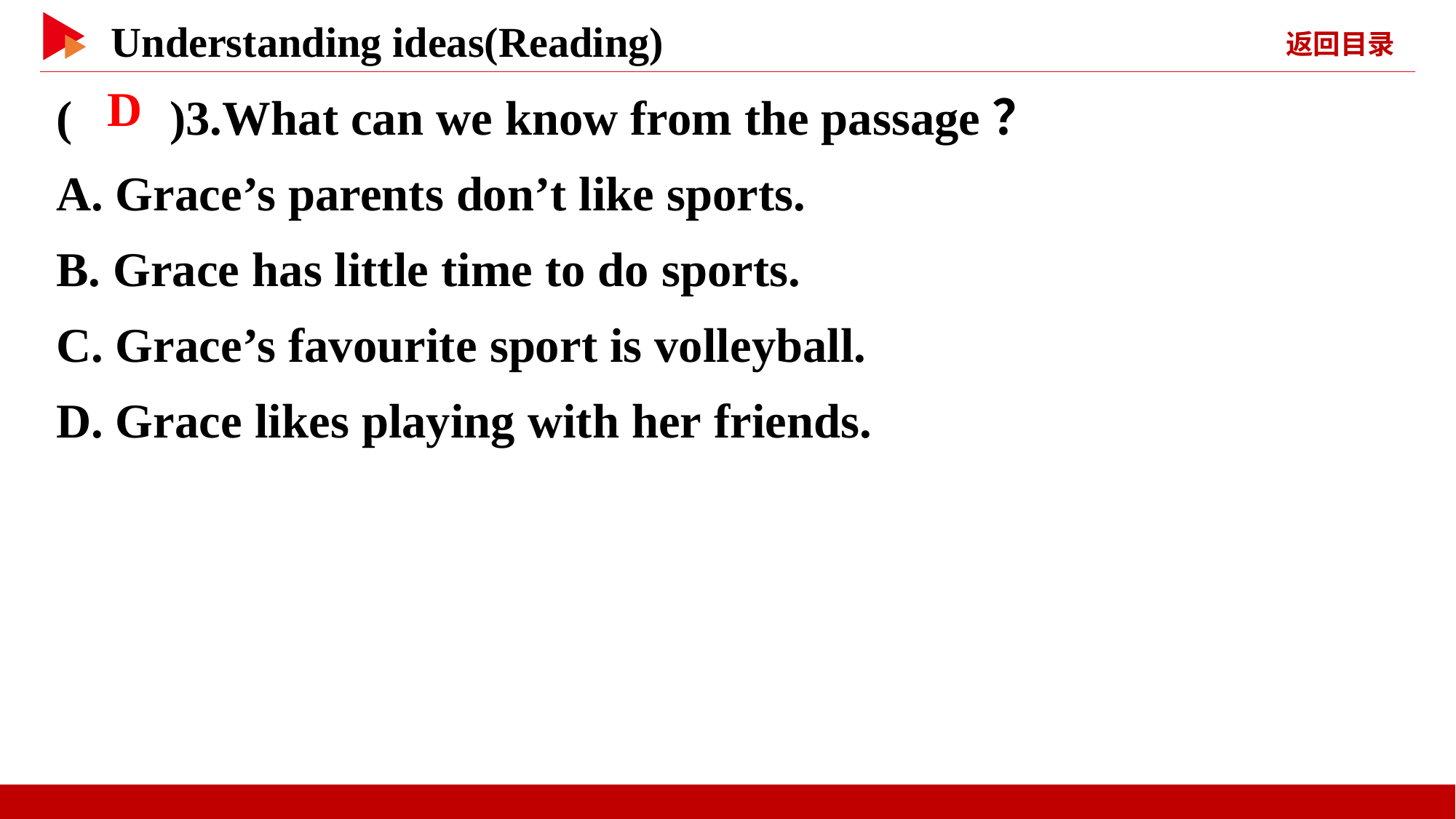

(        )3.What can we know from the passage？
A. Grace’s parents don’t like sports.
B. Grace has little time to do sports.
C. Grace’s favourite sport is volleyball.
D. Grace likes playing with her friends.
   D